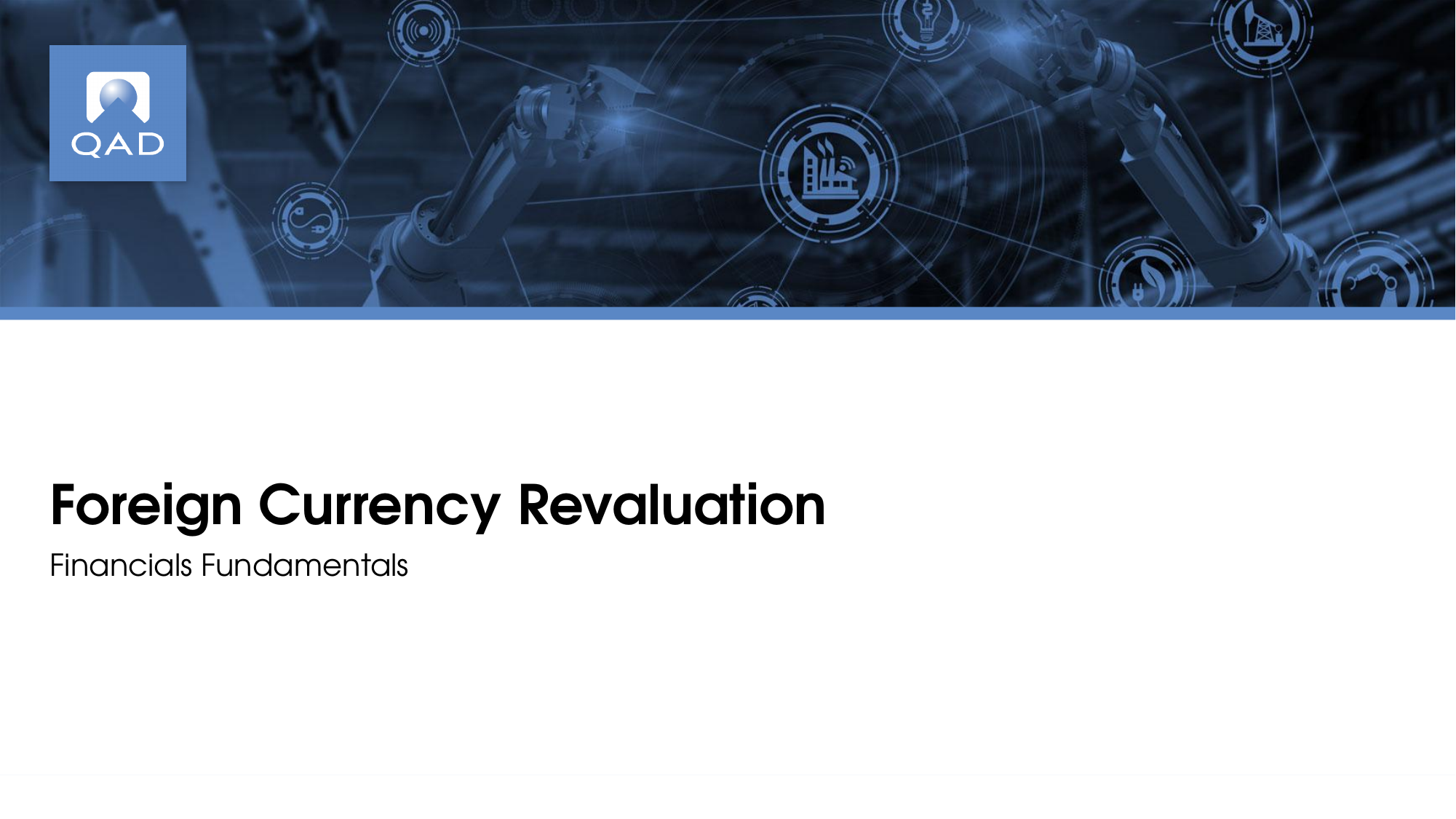

# Foreign Currency Revaluation
Financials Fundamentals
1